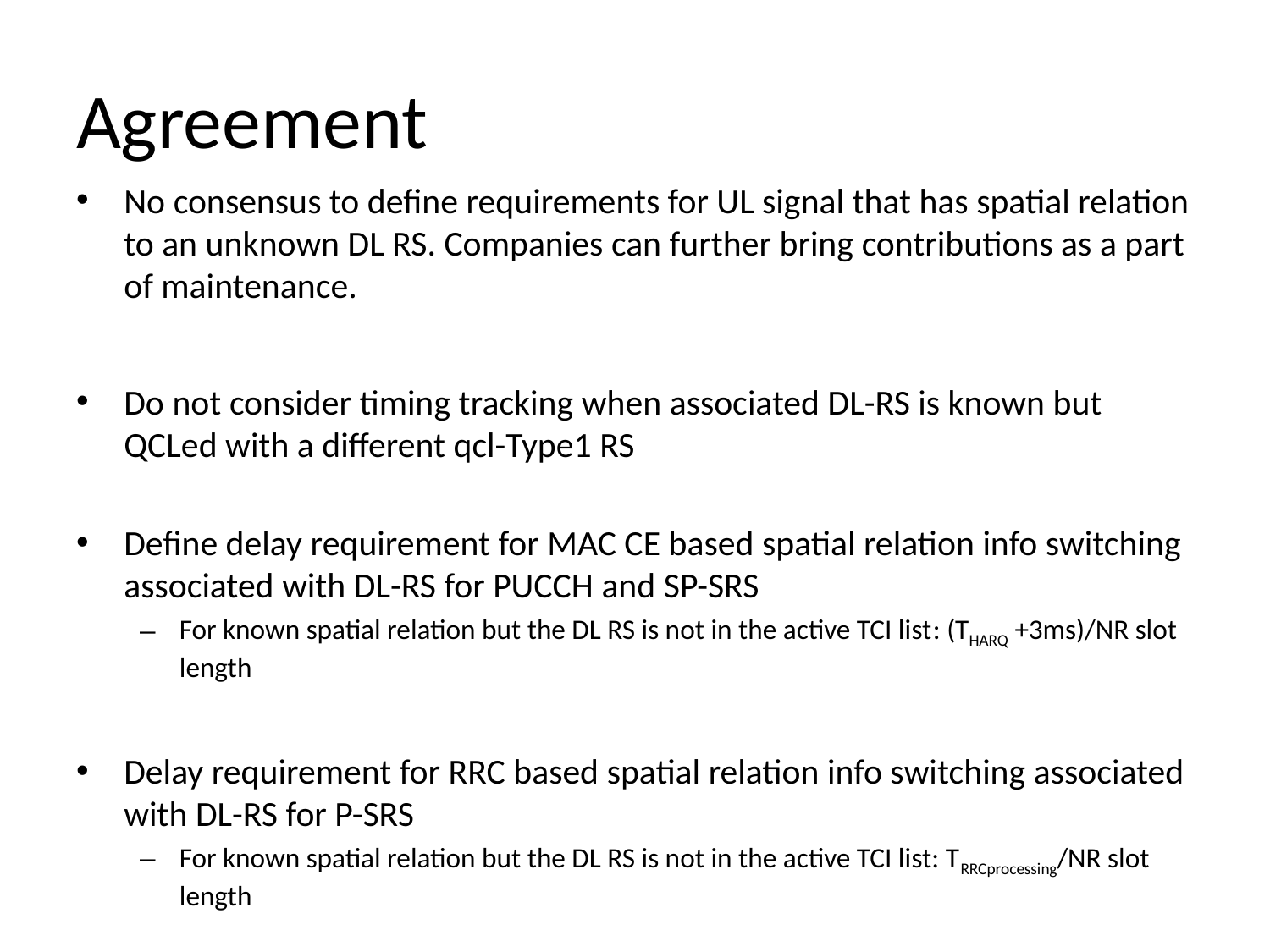

# Agreement
No consensus to define requirements for UL signal that has spatial relation to an unknown DL RS. Companies can further bring contributions as a part of maintenance.

Do not consider timing tracking when associated DL-RS is known but QCLed with a different qcl-Type1 RS

Define delay requirement for MAC CE based spatial relation info switching associated with DL-RS for PUCCH and SP-SRS
For known spatial relation but the DL RS is not in the active TCI list: (THARQ +3ms)/NR slot length

Delay requirement for RRC based spatial relation info switching associated with DL-RS for P-SRS
For known spatial relation but the DL RS is not in the active TCI list: TRRCprocessing/NR slot length